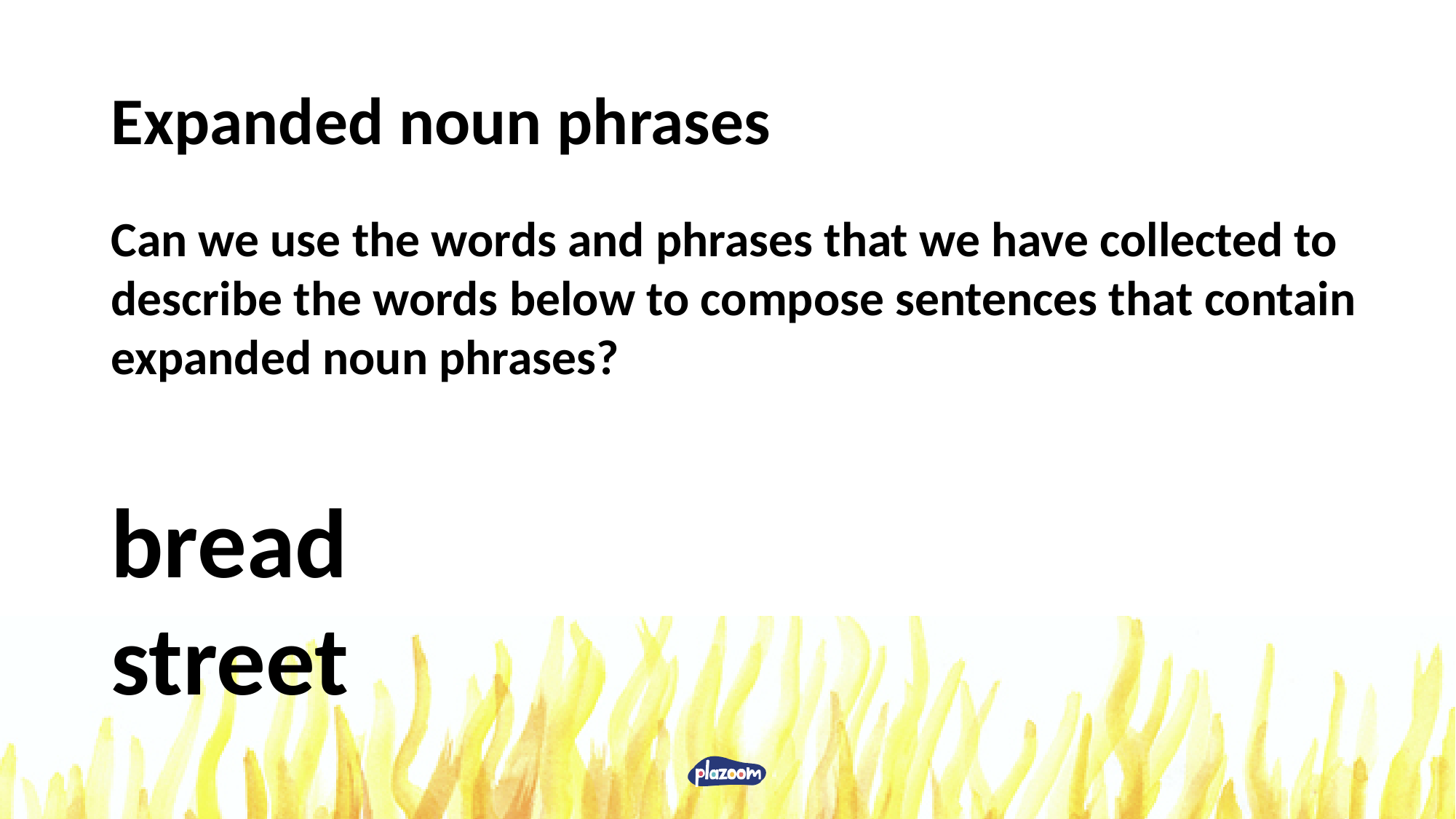

# Expanded noun phrases
Can we use the words and phrases that we have collected to describe the words below to compose sentences that contain expanded noun phrases?
bread
street